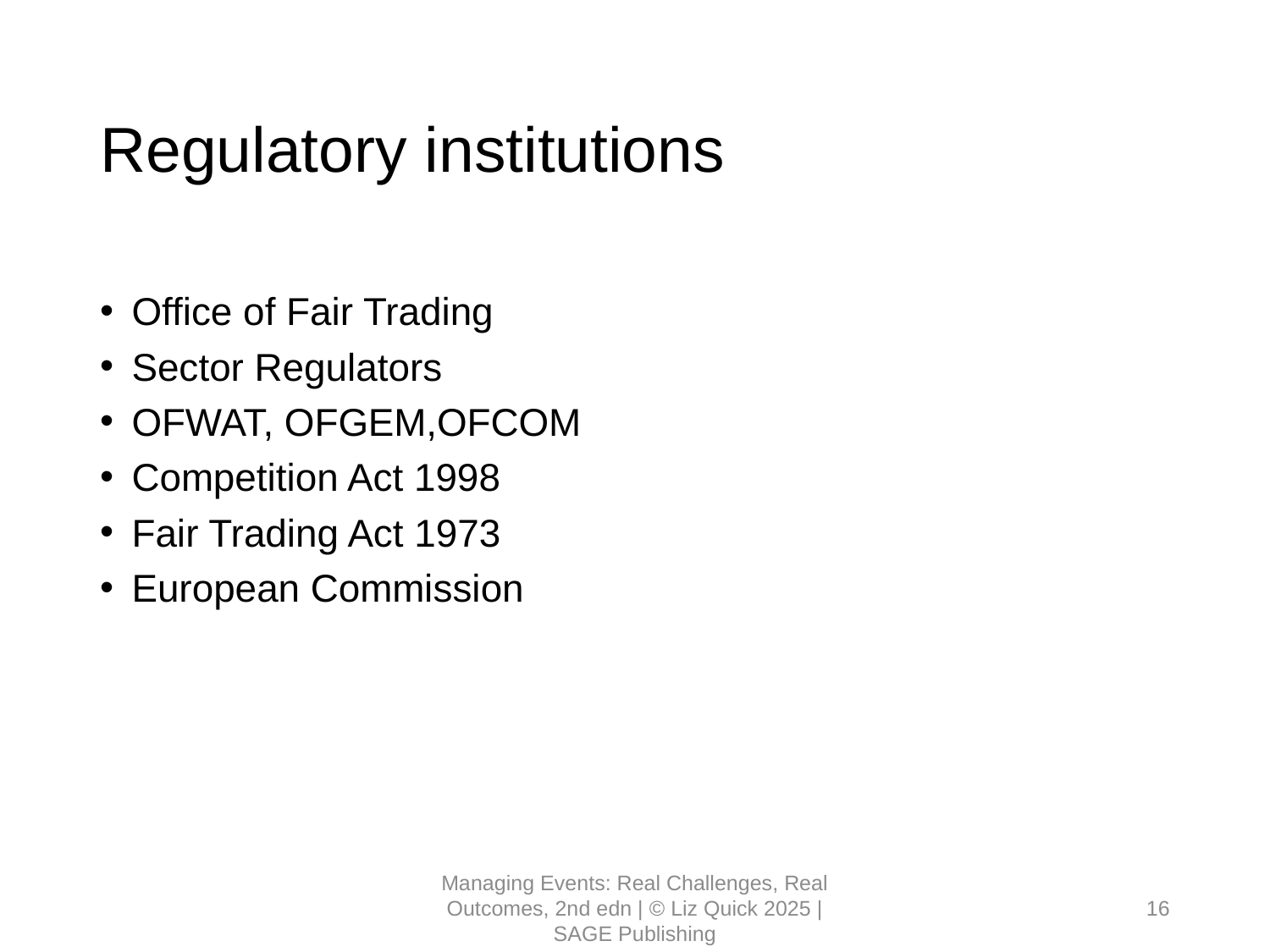

# Regulatory institutions
Office of Fair Trading
Sector Regulators
OFWAT, OFGEM,OFCOM
Competition Act 1998
Fair Trading Act 1973
European Commission
Managing Events: Real Challenges, Real Outcomes, 2nd edn | © Liz Quick 2025 | SAGE Publishing
16